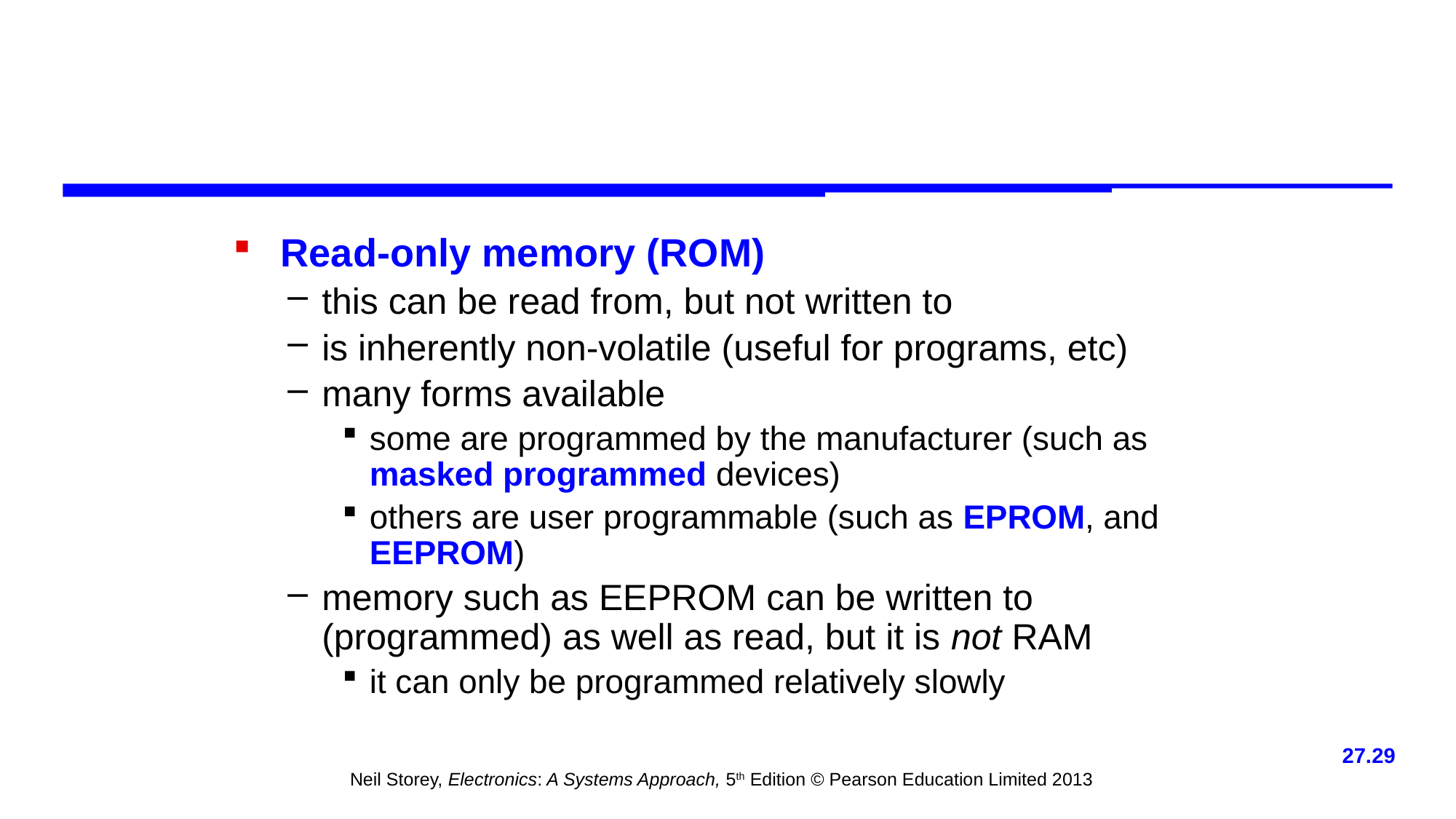

Read-only memory (ROM)
this can be read from, but not written to
is inherently non-volatile (useful for programs, etc)
many forms available
some are programmed by the manufacturer (such as
masked programmed devices)
others are user programmable (such as EPROM, and EEPROM)
memory such as EEPROM can be written to (programmed) as well as read, but it is not RAM
it can only be programmed relatively slowly